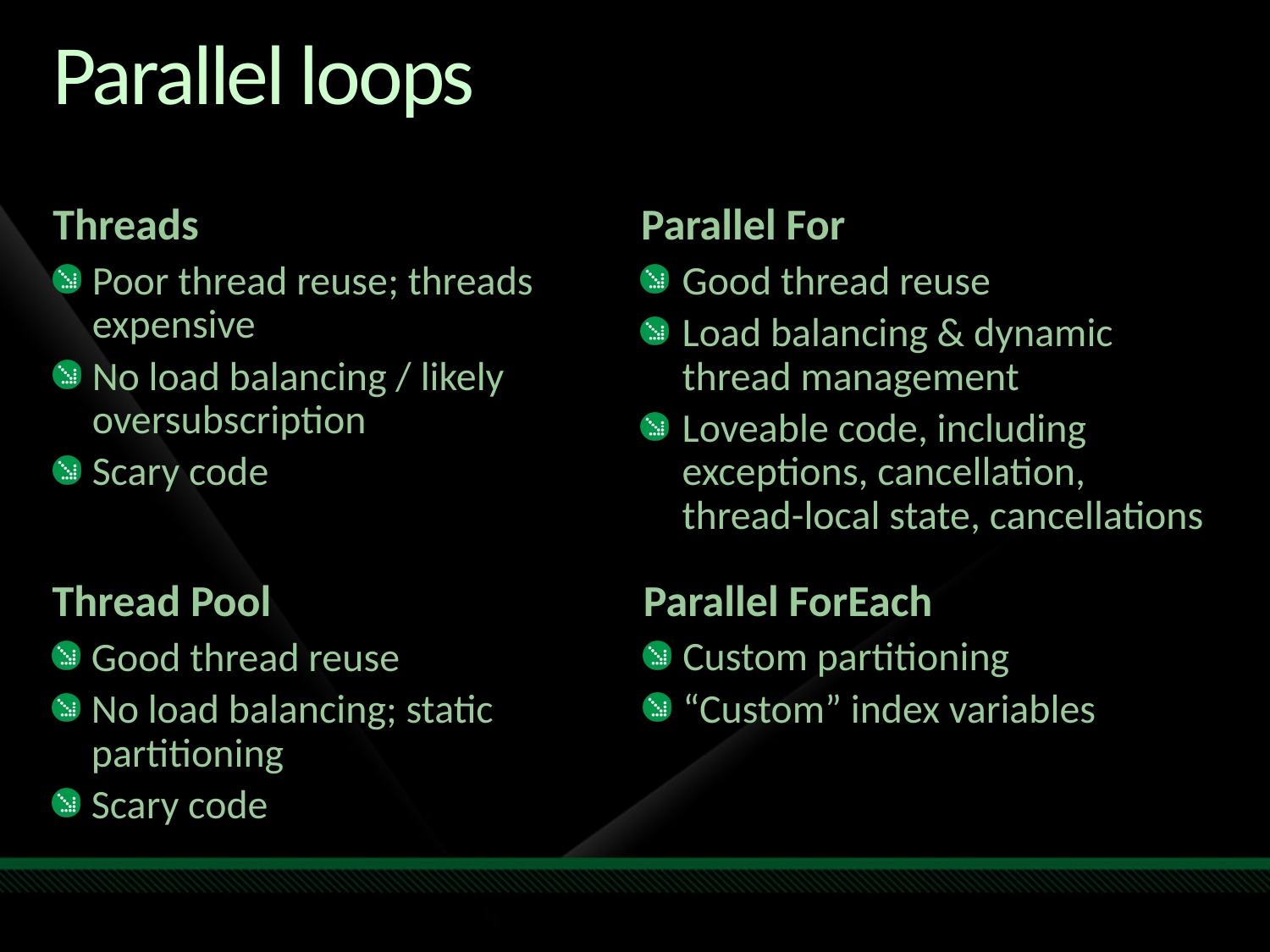

# Parallel loops
Threads
Parallel For
Good thread reuse
Load balancing & dynamic thread management
Loveable code, including exceptions, cancellation, thread-local state, cancellations

Poor thread reuse; threads expensive
No load balancing / likely oversubscription
Scary code
Parallel ForEach
Thread Pool
Custom partitioning
“Custom” index variables
Good thread reuse
No load balancing; static partitioning
Scary code